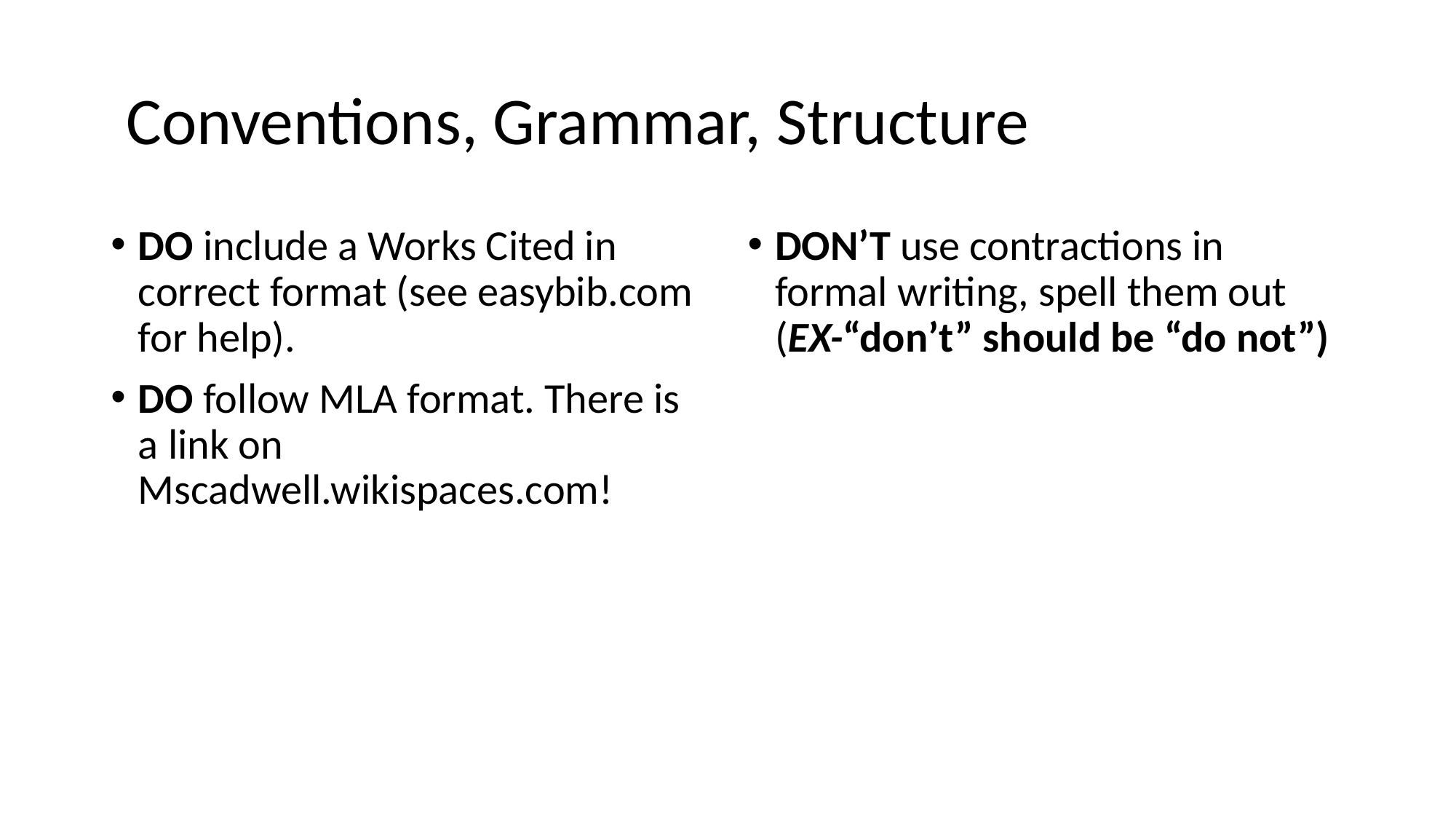

# Conventions, Grammar, Structure
DO include a Works Cited in correct format (see easybib.com for help).
DO follow MLA format. There is a link on Mscadwell.wikispaces.com!

DON’T use contractions in formal writing, spell them out (EX-“don’t” should be “do not”)